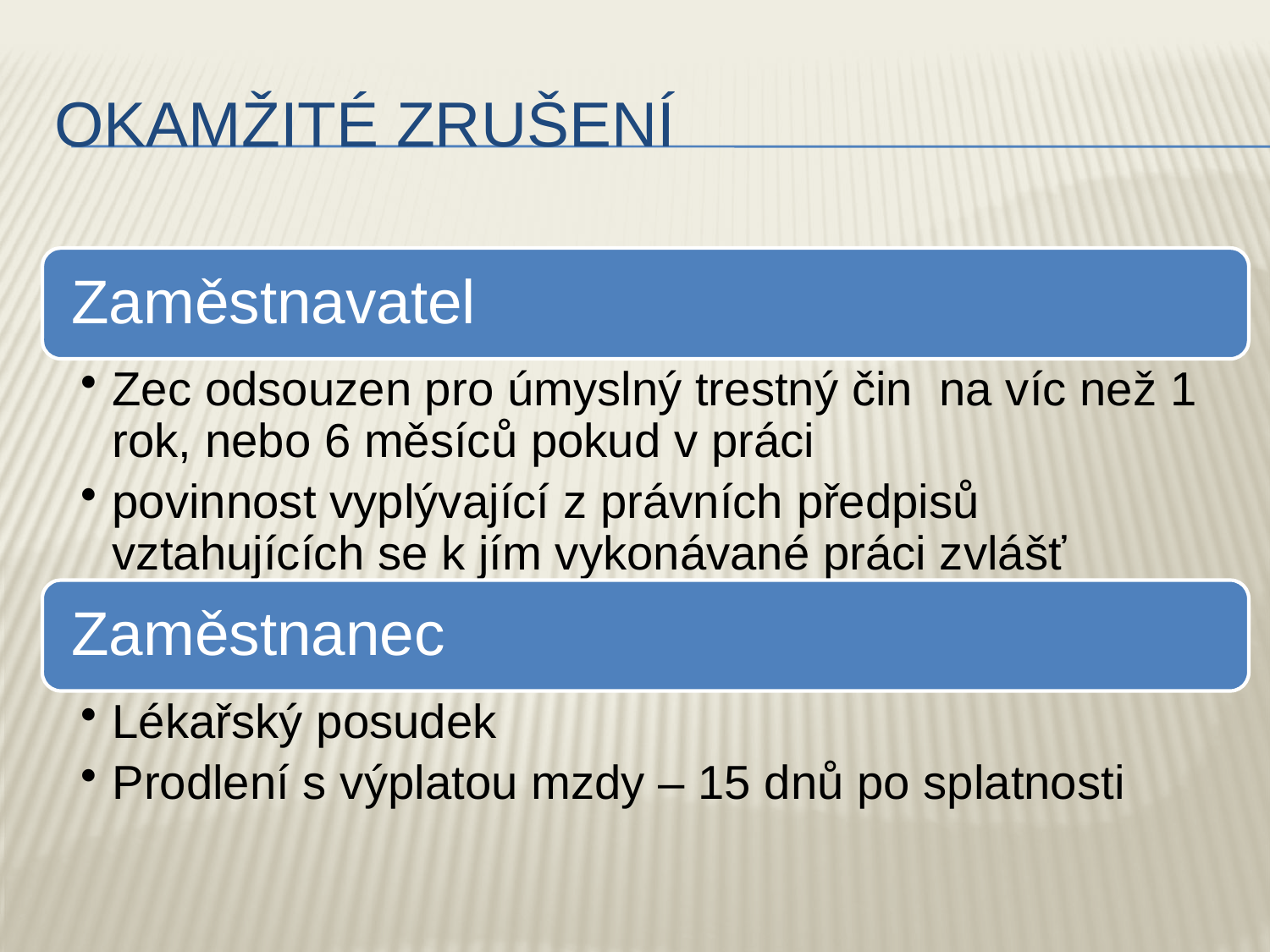

# Okamžité zrušení
Zaměstnavatel
Zec odsouzen pro úmyslný trestný čin  na víc než 1 rok, nebo 6 měsíců pokud v práci
povinnost vyplývající z právních předpisů vztahujících se k jím vykonávané práci zvlášť hrubým způsobem.
Zaměstnanec
Lékařský posudek
Prodlení s výplatou mzdy – 15 dnů po splatnosti